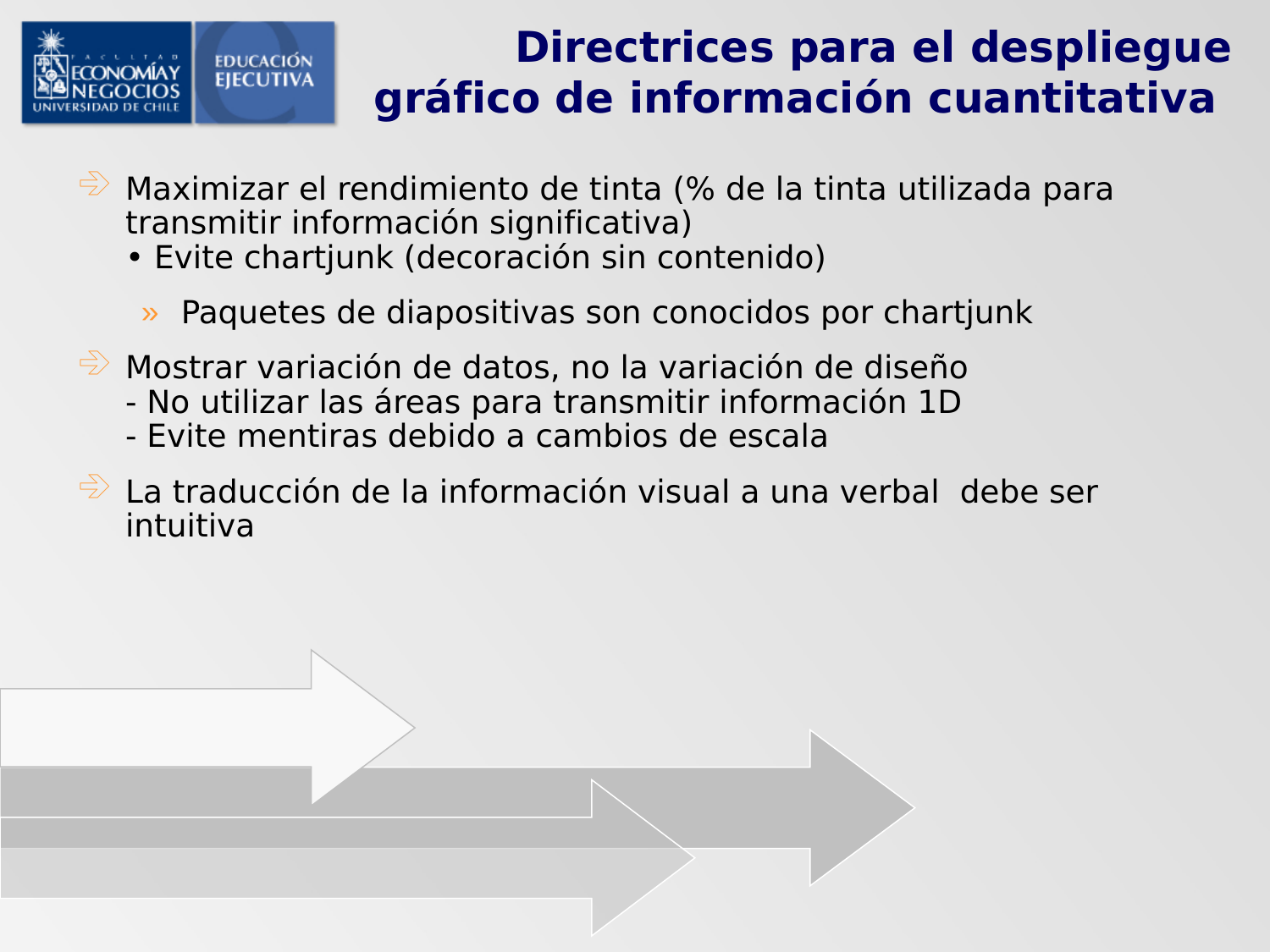

# Directrices para el despliegue gráfico de información cuantitativa
Maximizar el rendimiento de tinta (% de la tinta utilizada para transmitir información significativa)
• Evite chartjunk (decoración sin contenido)
Paquetes de diapositivas son conocidos por chartjunk
Mostrar variación de datos, no la variación de diseño
- No utilizar las áreas para transmitir información 1D
- Evite mentiras debido a cambios de escala
La traducción de la información visual a una verbal  debe ser intuitiva